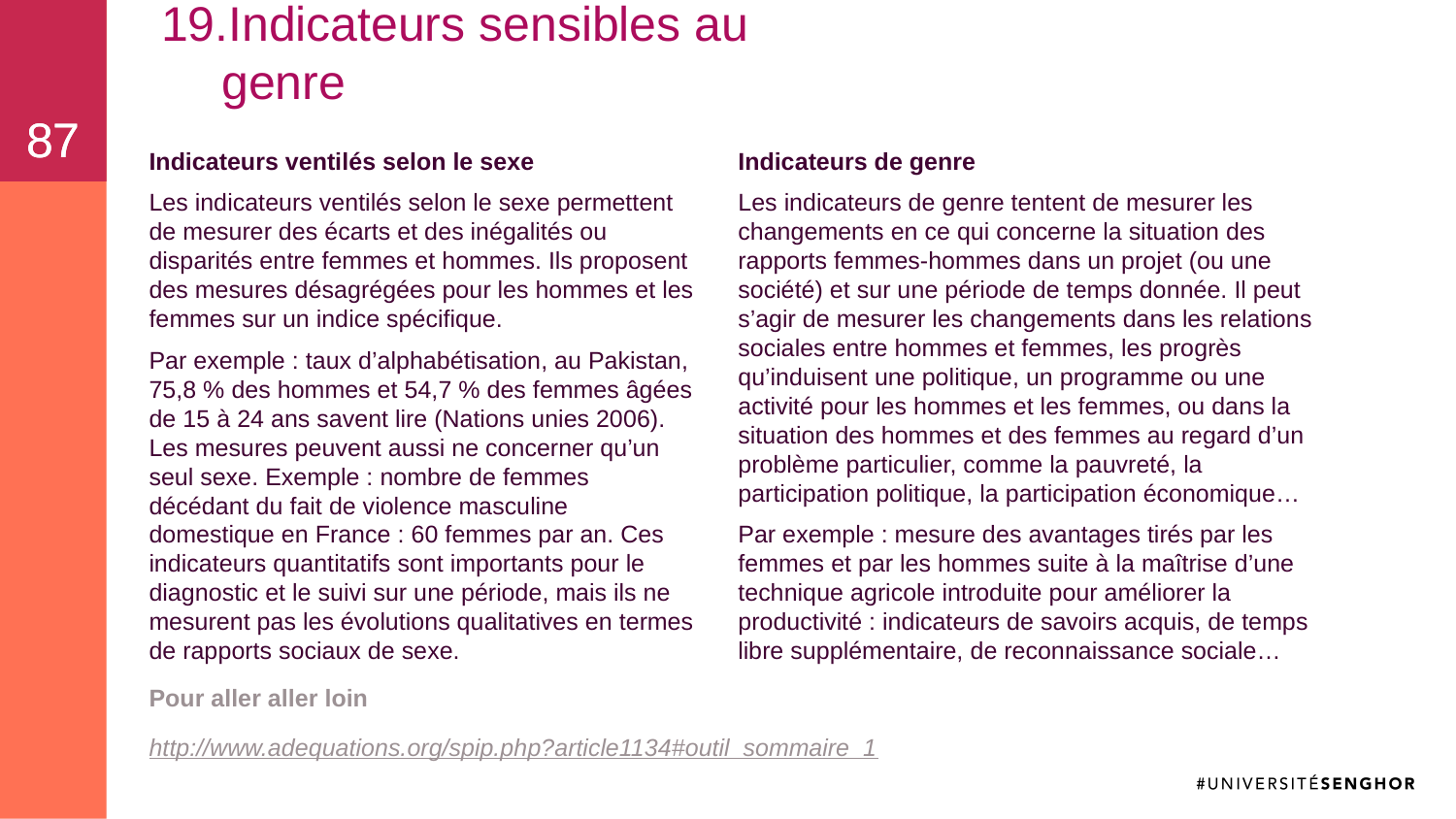

87
87
# Indicateurs sensibles au genre

Indicateurs ventilés selon le sexe
Les indicateurs ventilés selon le sexe permettent de mesurer des écarts et des inégalités ou disparités entre femmes et hommes. Ils proposent des mesures désagrégées pour les hommes et les femmes sur un indice spécifique.
Par exemple : taux d’alphabétisation, au Pakistan, 75,8 % des hommes et 54,7 % des femmes âgées de 15 à 24 ans savent lire (Nations unies 2006). Les mesures peuvent aussi ne concerner qu’un seul sexe. Exemple : nombre de femmes décédant du fait de violence masculine domestique en France : 60 femmes par an. Ces indicateurs quantitatifs sont importants pour le diagnostic et le suivi sur une période, mais ils ne mesurent pas les évolutions qualitatives en termes de rapports sociaux de sexe.

Indicateurs de genre
Les indicateurs de genre tentent de mesurer les changements en ce qui concerne la situation des rapports femmes-hommes dans un projet (ou une société) et sur une période de temps donnée. Il peut s’agir de mesurer les changements dans les relations sociales entre hommes et femmes, les progrès qu’induisent une politique, un programme ou une activité pour les hommes et les femmes, ou dans la situation des hommes et des femmes au regard d’un problème particulier, comme la pauvreté, la participation politique, la participation économique…
Par exemple : mesure des avantages tirés par les femmes et par les hommes suite à la maîtrise d’une technique agricole introduite pour améliorer la productivité : indicateurs de savoirs acquis, de temps libre supplémentaire, de reconnaissance sociale…

Pour aller aller loin
http://www.adequations.org/spip.php?article1134#outil_sommaire_1